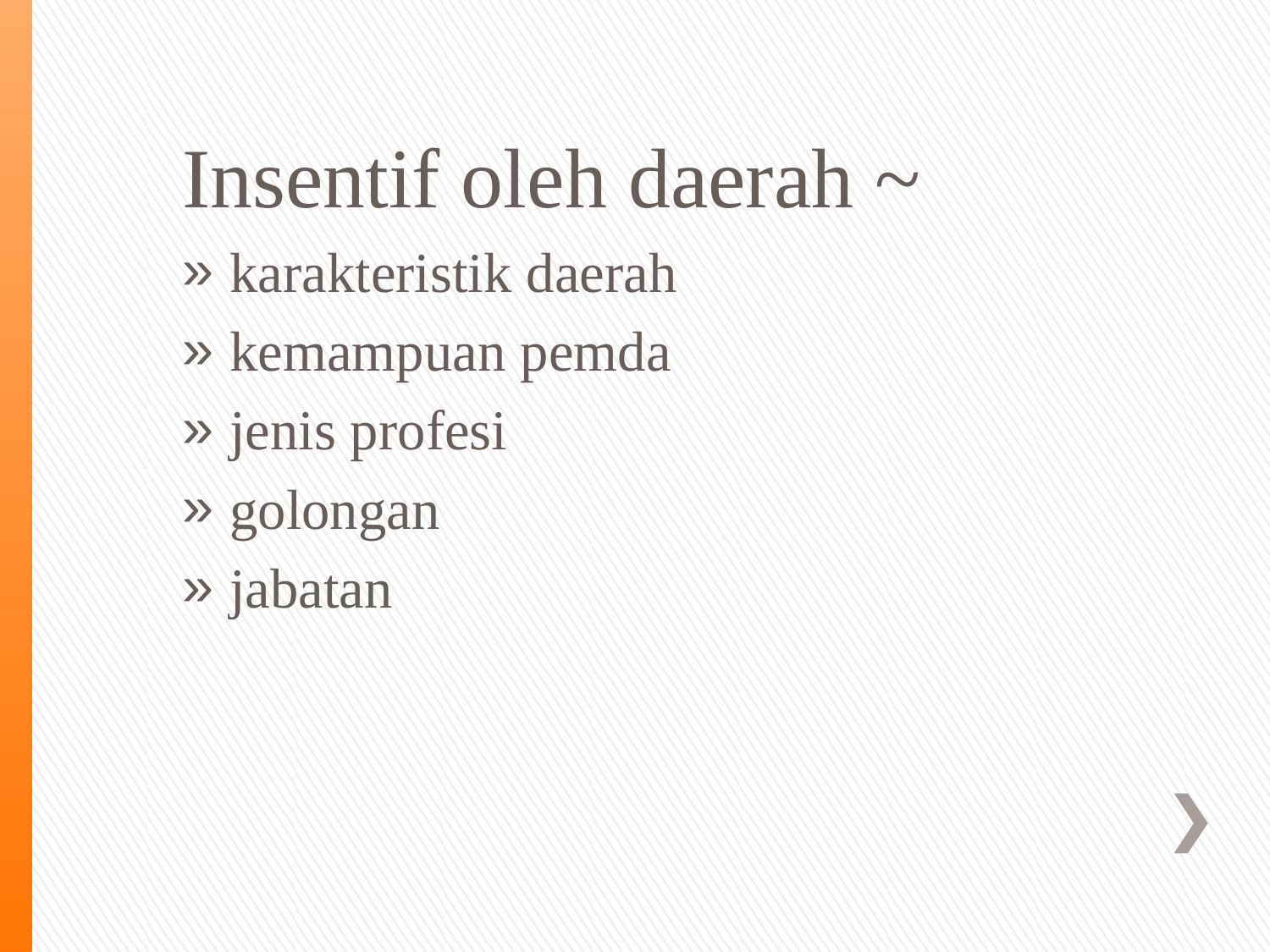

Insentif oleh daerah ~
karakteristik daerah
kemampuan pemda
jenis profesi
golongan
jabatan